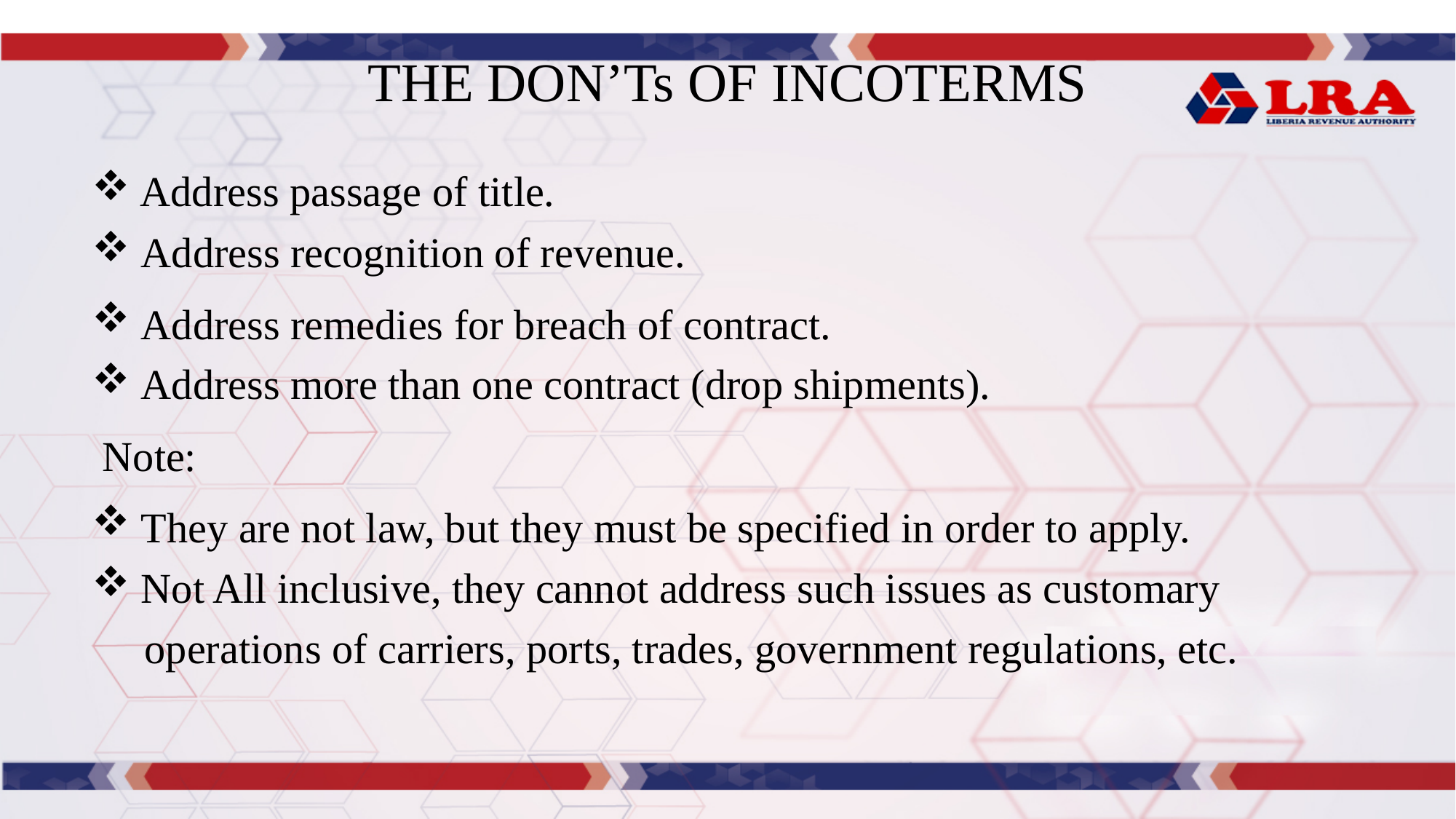

# THE DON’Ts OF INCOTERMS
 Address passage of title.
 Address recognition of revenue.
 Address remedies for breach of contract.
 Address more than one contract (drop shipments).
 Note:
 They are not law, but they must be specified in order to apply.
 Not All inclusive, they cannot address such issues as customary
     operations of carriers, ports, trades, government regulations, etc.